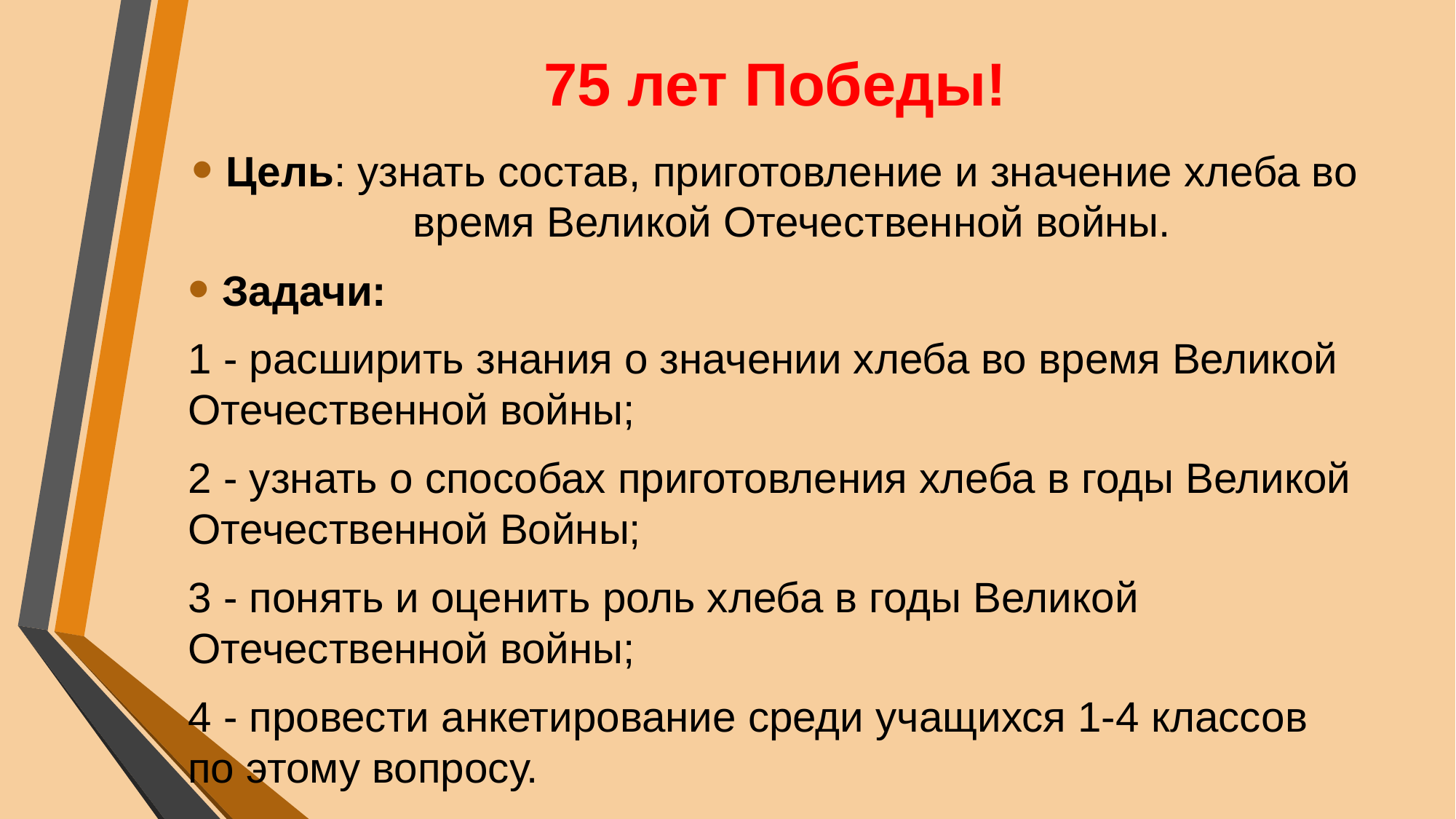

# 75 лет Победы!
Цель: узнать состав, приготовление и значение хлеба во время Великой Отечественной войны.
Задачи:
1 - расширить знания о значении хлеба во время Великой Отечественной войны;
2 - узнать о способах приготовления хлеба в годы Великой Отечественной Войны;
3 - понять и оценить роль хлеба в годы Великой Отечественной войны;
4 - провести анкетирование среди учащихся 1-4 классов по этому вопросу.